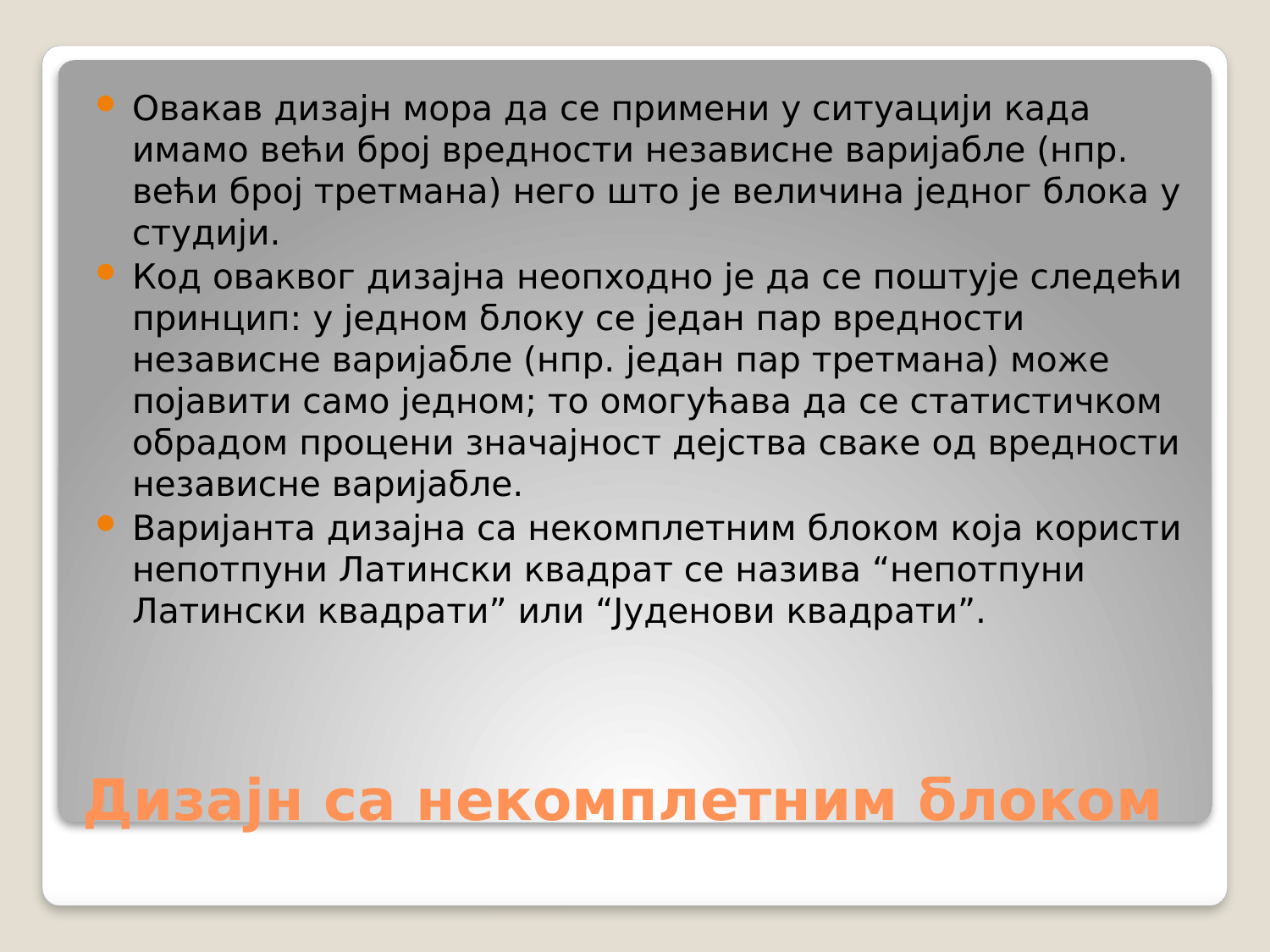

Овакав дизајн мора да се примени у ситуацији када имамо већи број вредности независне варијабле (нпр. већи број третмана) него што је величина једног блока у студији.
Код оваквог дизајна неопходно је да се поштује следећи принцип: у једном блоку се један пар вредности независне варијабле (нпр. један пар третмана) може појавити само једном; то омогућава да се статистичком обрадом процени значајност дејства сваке од вредности независне варијабле.
Варијанта дизајна са некомплетним блоком која користи непотпуни Латински квадрат се назива “непотпуни Латински квадрати” или “Јуденови квадрати”.
# Дизајн са некомплетним блоком